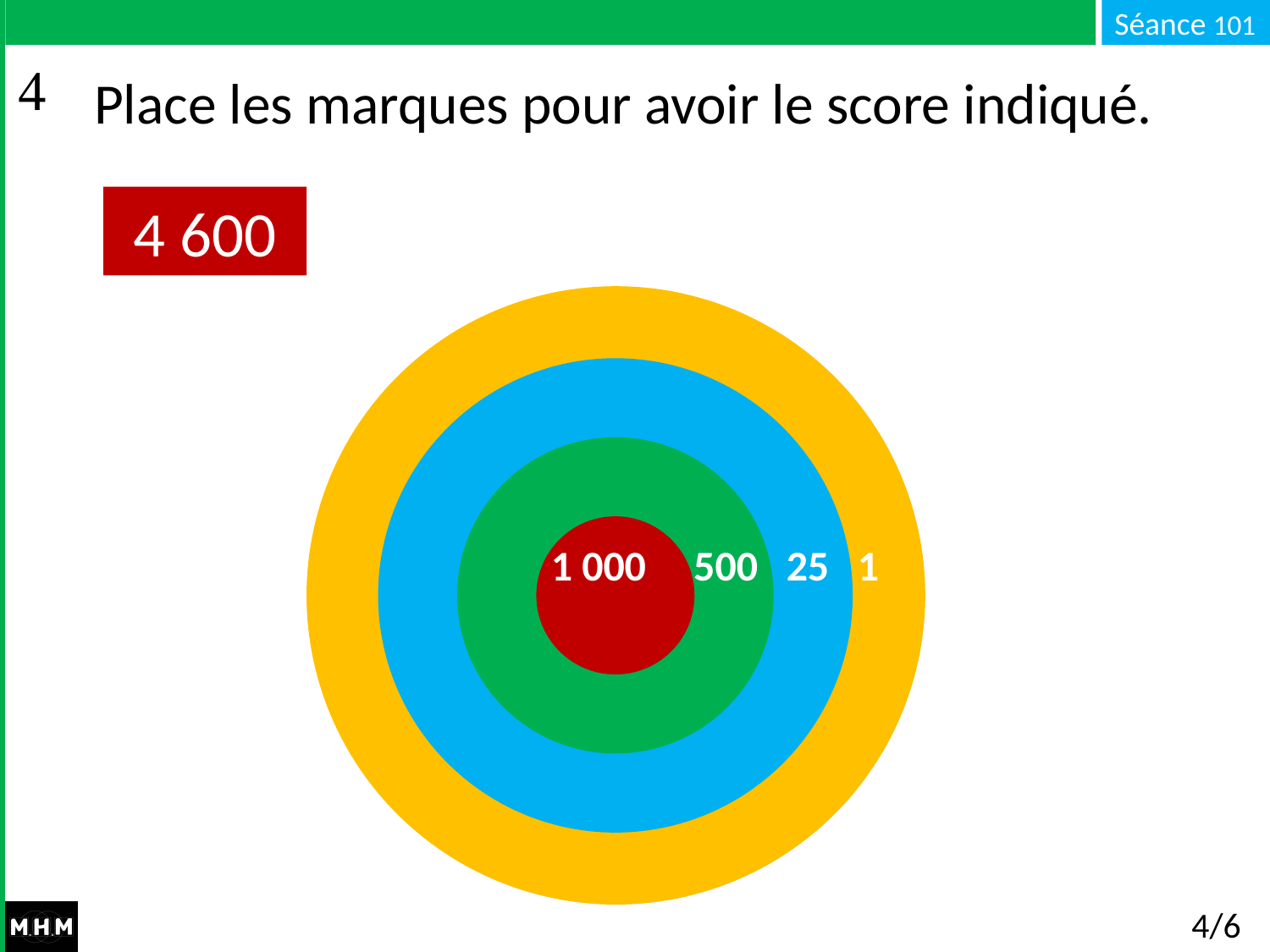

# Place les marques pour avoir le score indiqué.
4 600

 1 000     500   25   1
4/6